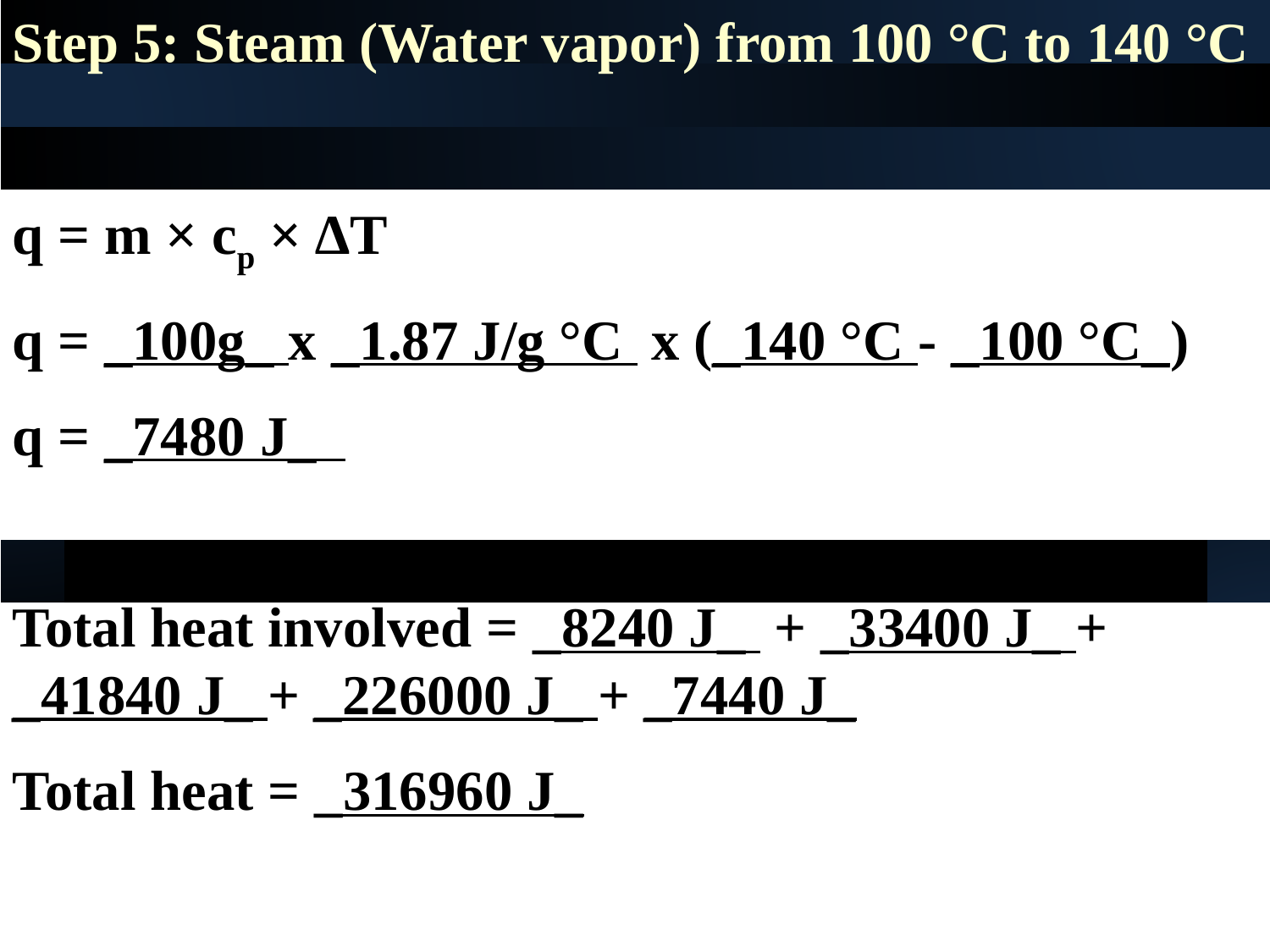

Step 5: Steam (Water vapor) from 100 °C to 140 °C

q = m × cp × ∆T
q = _100g_ x _1.87 J/g °C  x (_140 °C - _100 °C_)
q = _7480 J_

Total heat involved = _8240 J_  + _33400 J_ + _41840 J_ + _226000 J_ + _7440 J_
Total heat = _316960 J_